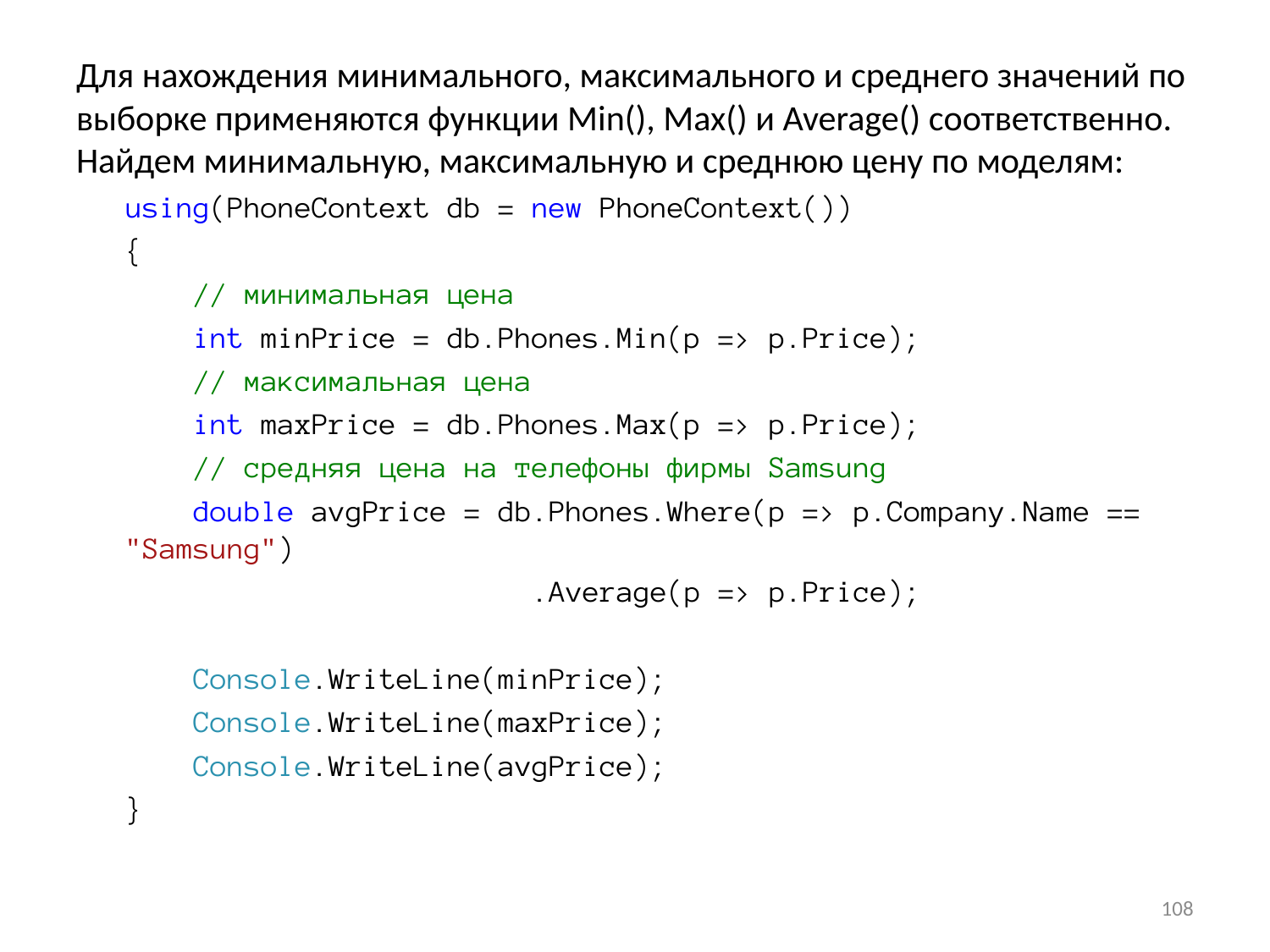

Для нахождения минимального, максимального и среднего значений по выборке применяются функции Min(), Max() и Average() соответственно. Найдем минимальную, максимальную и среднюю цену по моделям:
using(PhoneContext db = new PhoneContext())
{
    // минимальная цена
    int minPrice = db.Phones.Min(p => p.Price);
    // максимальная цена
    int maxPrice = db.Phones.Max(p => p.Price);
    // средняя цена на телефоны фирмы Samsung
    double avgPrice = db.Phones.Where(p => p.Company.Name == "Samsung")
                        .Average(p => p.Price);

    Console.WriteLine(minPrice);
    Console.WriteLine(maxPrice);
    Console.WriteLine(avgPrice);
}
108